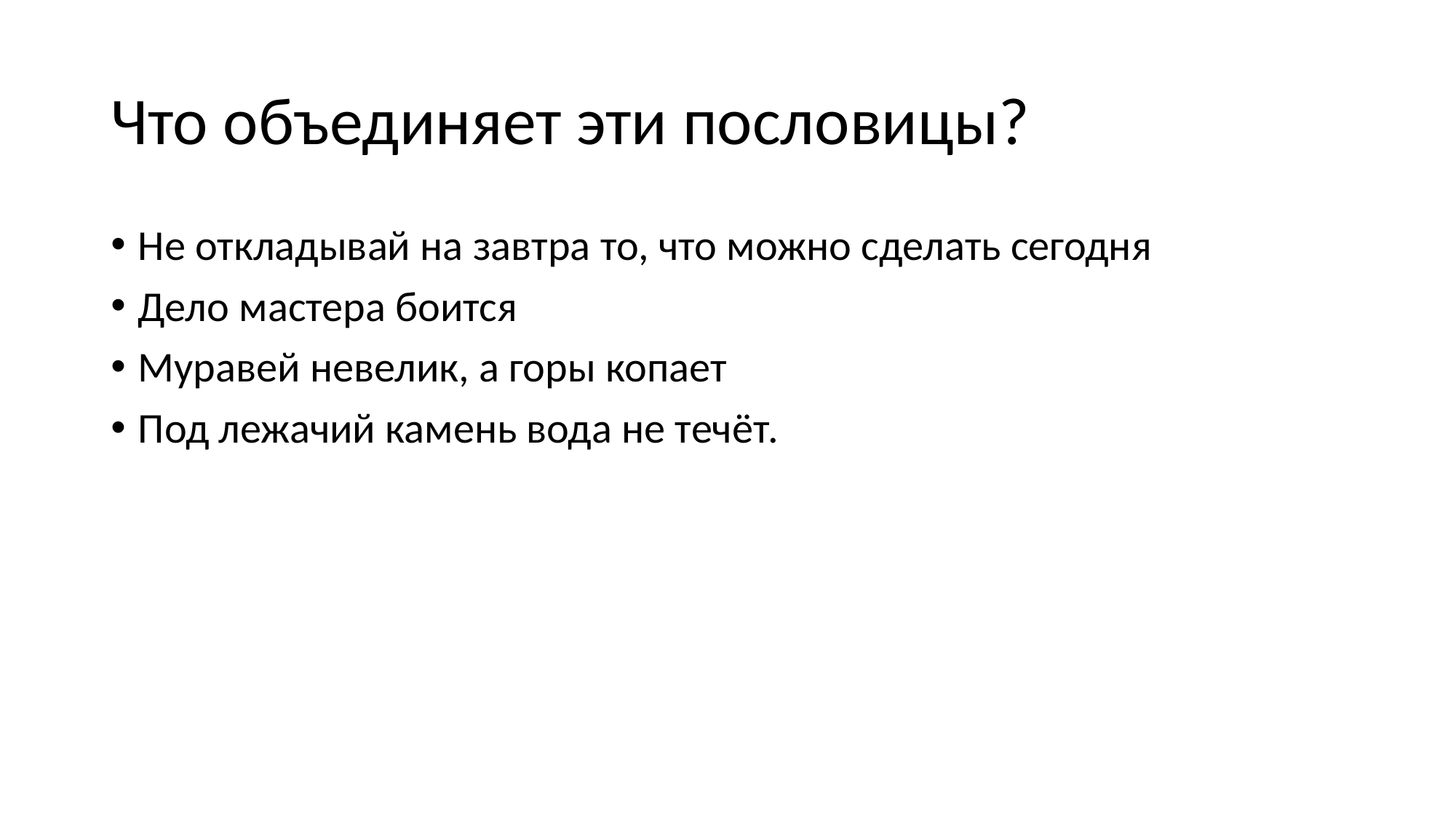

# Что объединяет эти пословицы?
Не откладывай на завтра то, что можно сделать сегодня
Дело мастера боится
Муравей невелик, а горы копает
Под лежачий камень вода не течёт.